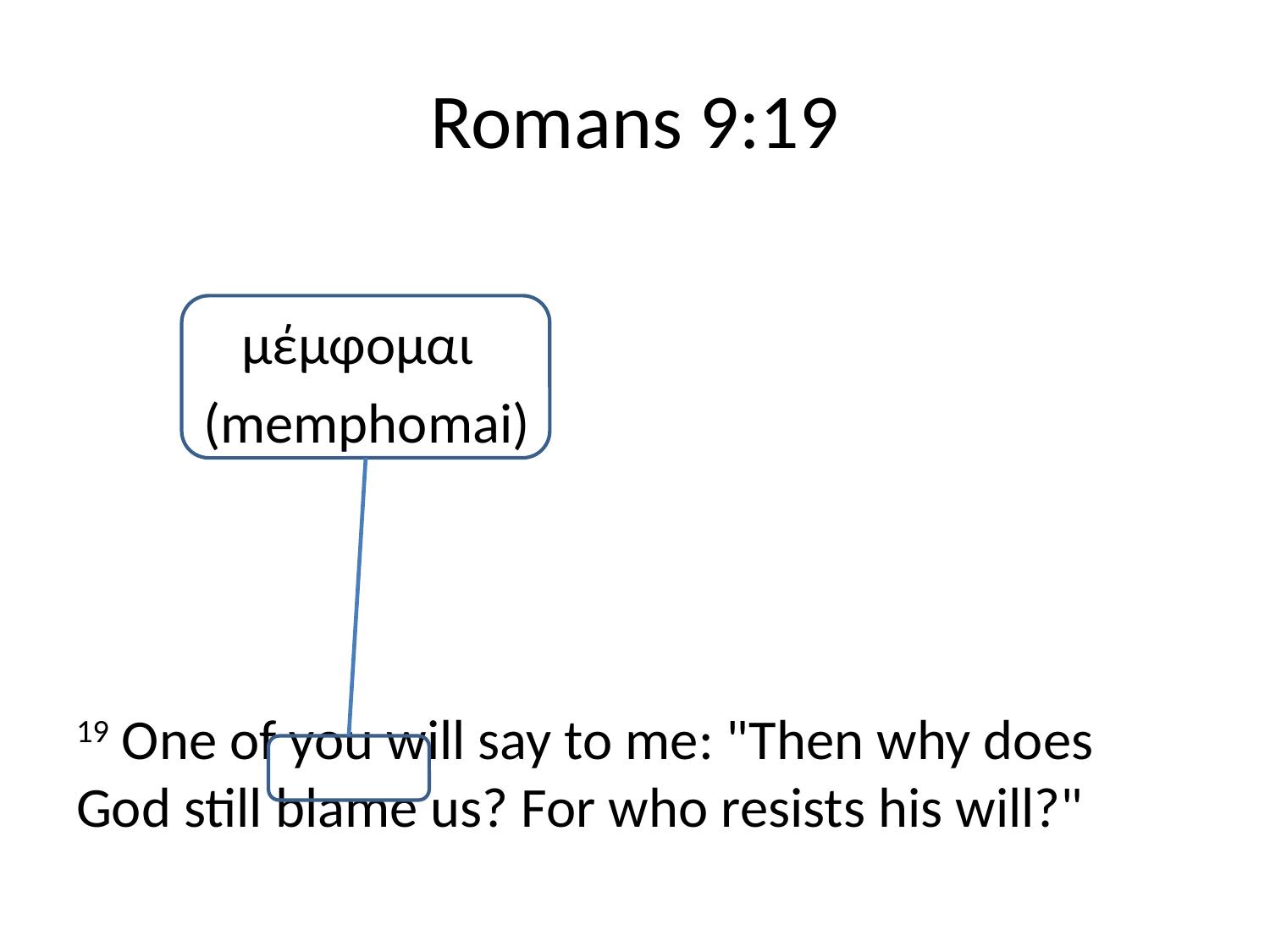

# Romans 9:19

	   μέμφομαι
	(memphomai)

19 One of you will say to me: "Then why does God still blame us? For who resists his will?"